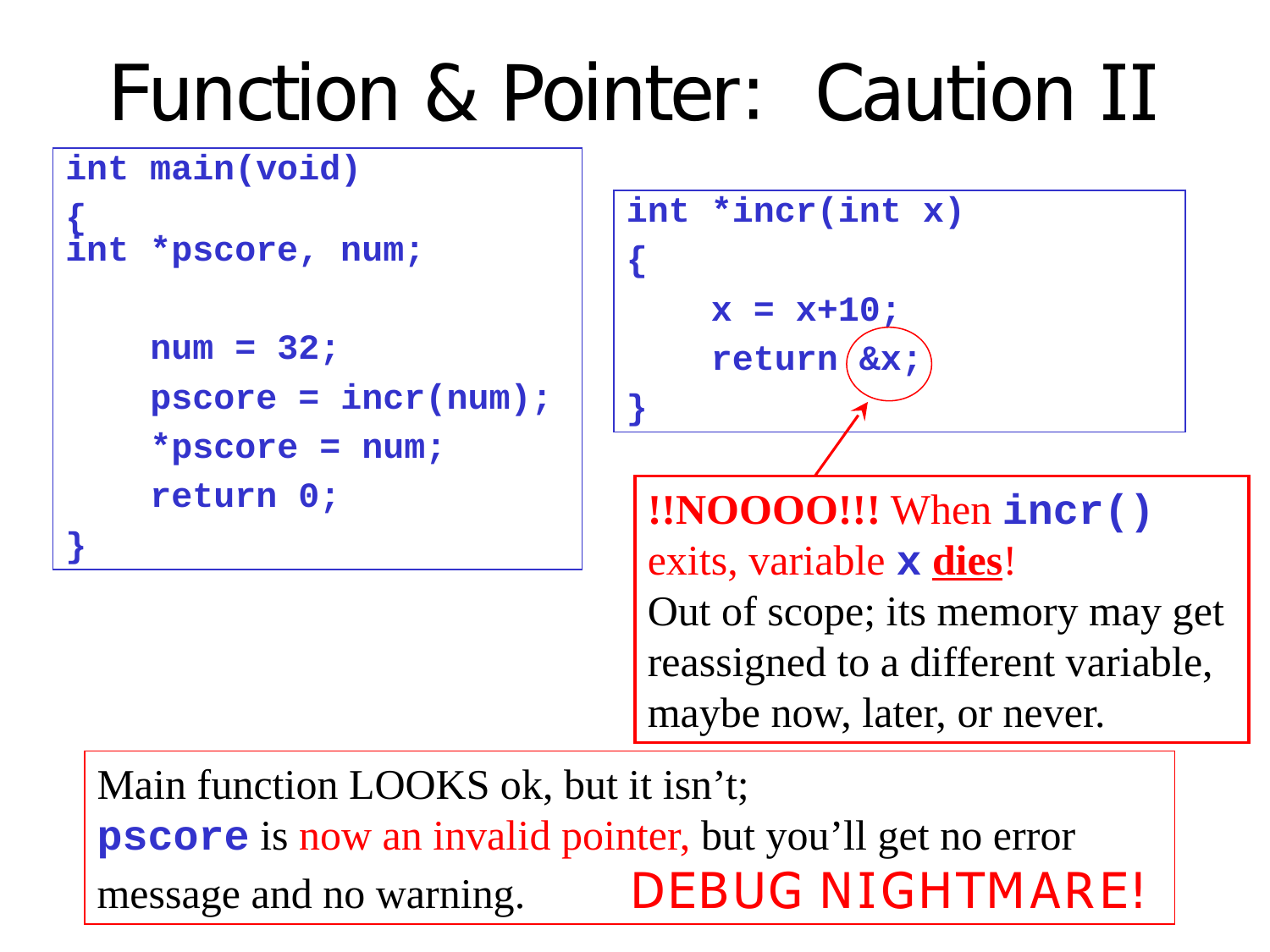

# Function & Pointer:  Caution II
int main(void)
{
int *pscore, num;

    num = 32;
    pscore = incr(num);
    *pscore = num;
    return 0;
}
int *incr(int x)
{
    x = x+10;
    return &x;
}

!!NOOOO!!! When incr() exits, variable x dies!
Out of scope; its memory may get reassigned to a different variable, maybe now, later, or never.
Main function LOOKS ok, but it isn’t;
pscore is now an invalid pointer, but you’ll get no error message and no warning.          DEBUG NIGHTMARE!